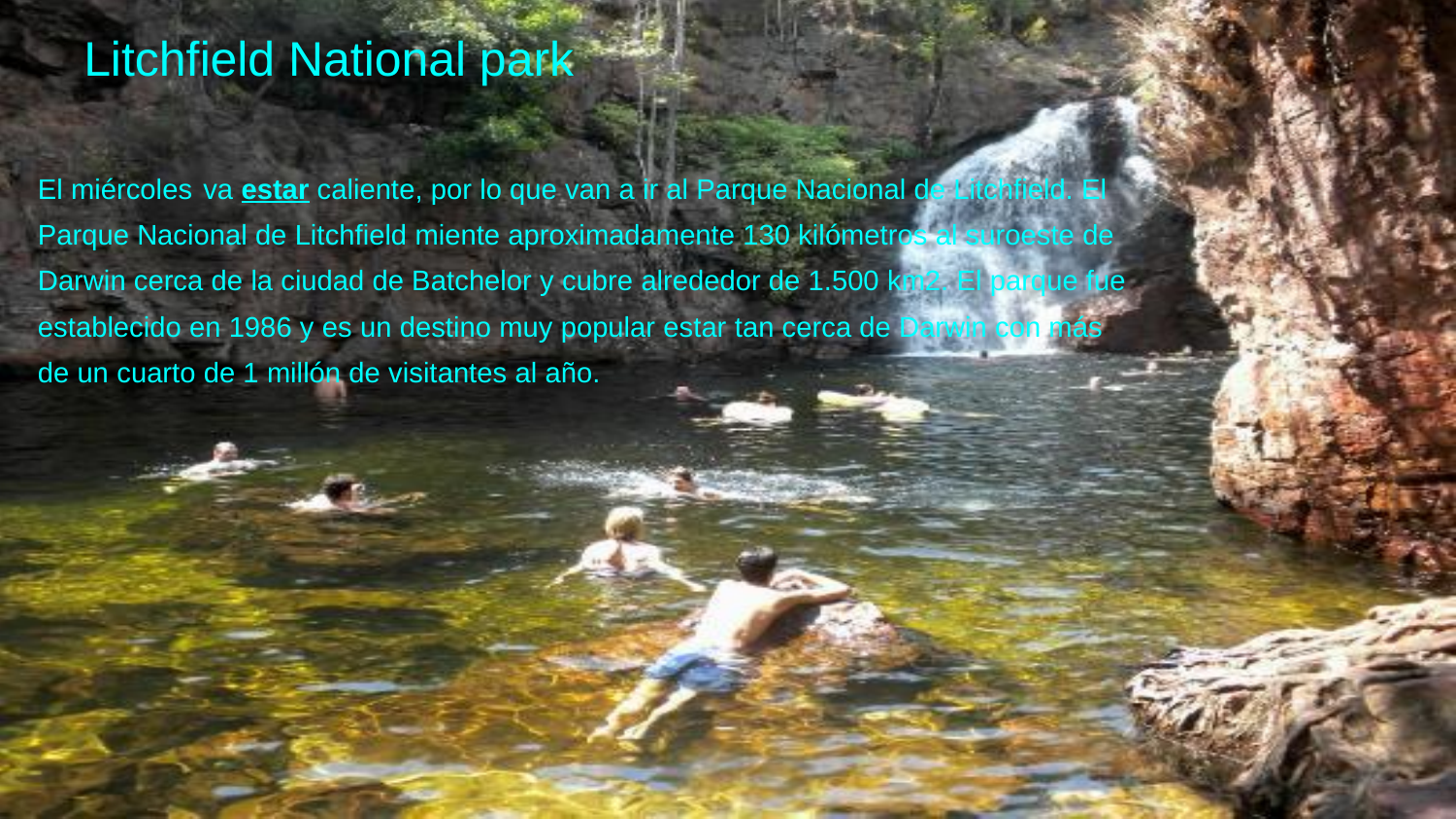

Litchfield National park

El miércoles  va estar caliente, por lo que van a ir al Parque Nacional de Litchfield. El Parque Nacional de Litchfield miente aproximadamente 130 kilómetros al suroeste de Darwin cerca de la ciudad de Batchelor y cubre alrededor de 1.500 km2. El parque fue establecido en 1986 y es un destino muy popular estar tan cerca de Darwin con más de un cuarto de 1 millón de visitantes al año.